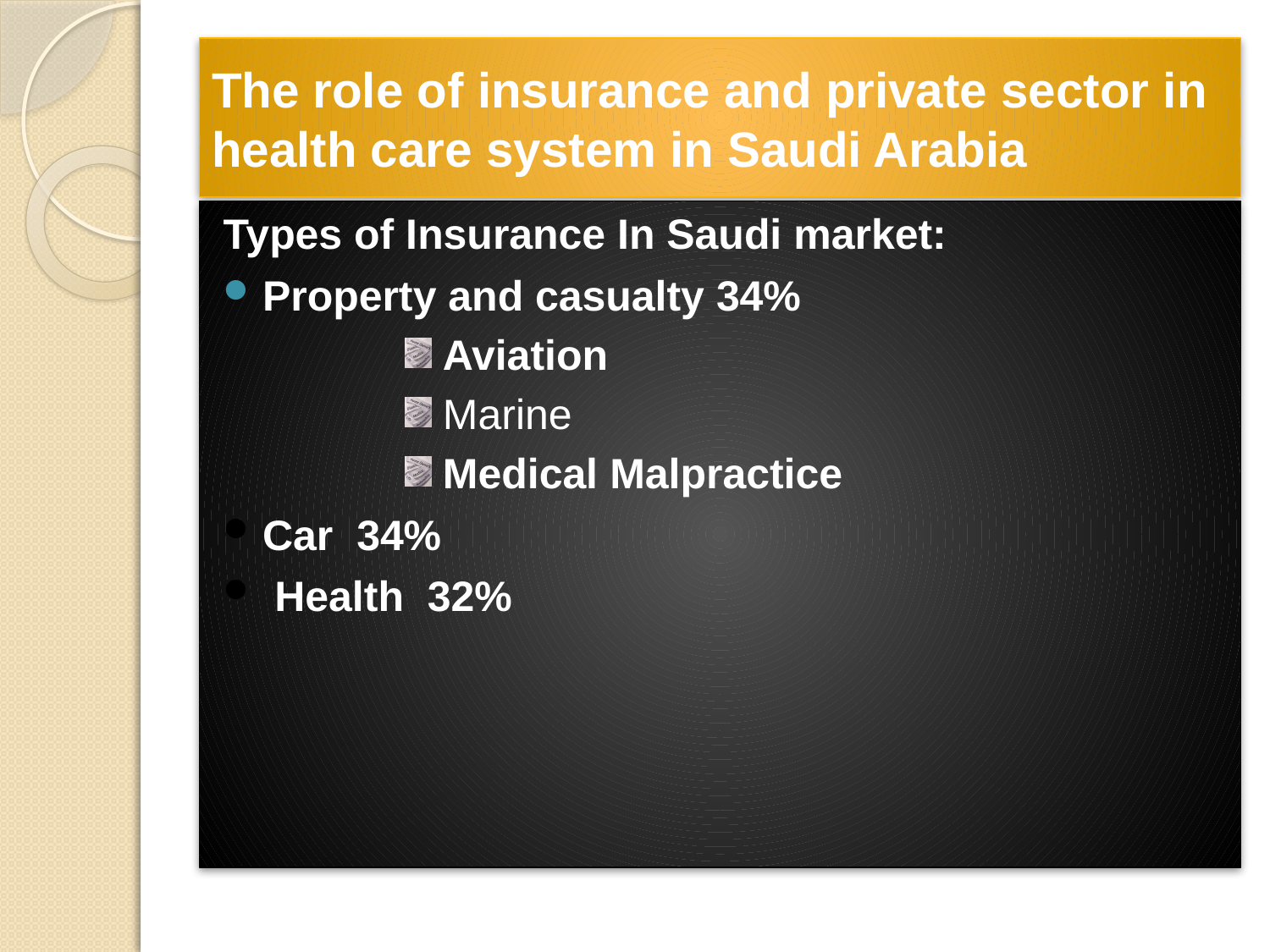

# The role of insurance and private sector in health care system in Saudi Arabia
Types of Insurance In Saudi market:
Property and casualty 34%
 Aviation
 Marine
 Medical Malpractice
Car  34%
 Health  32%